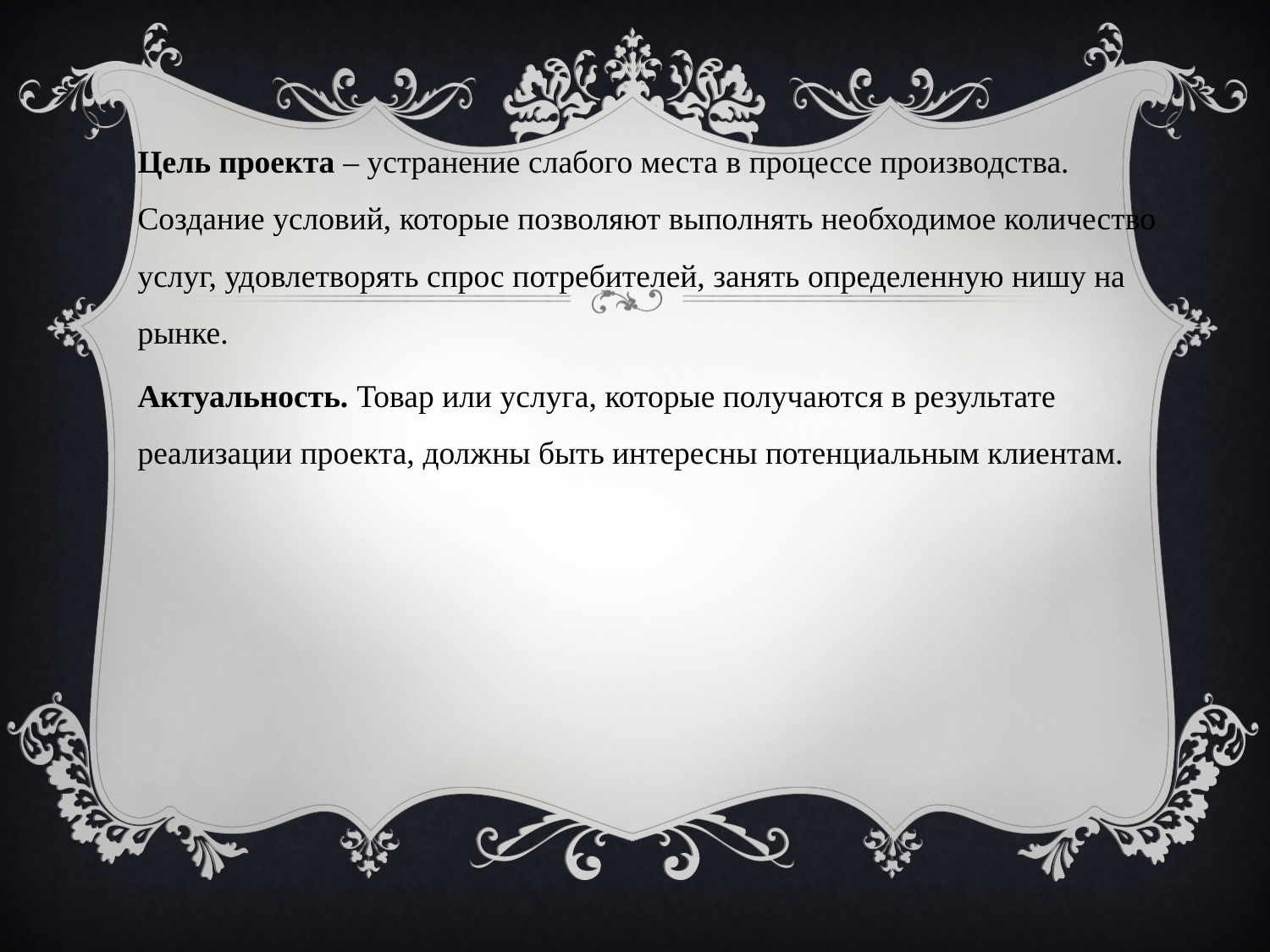

Цель проекта – устранение слабого места в процессе производства. Создание условий, которые позволяют выполнять необходимое количество услуг, удовлетворять спрос потребителей, занять определенную нишу на рынке.
Актуальность. Товар или услуга, которые получаются в результате реализации проекта, должны быть интересны потенциальным клиентам.

#